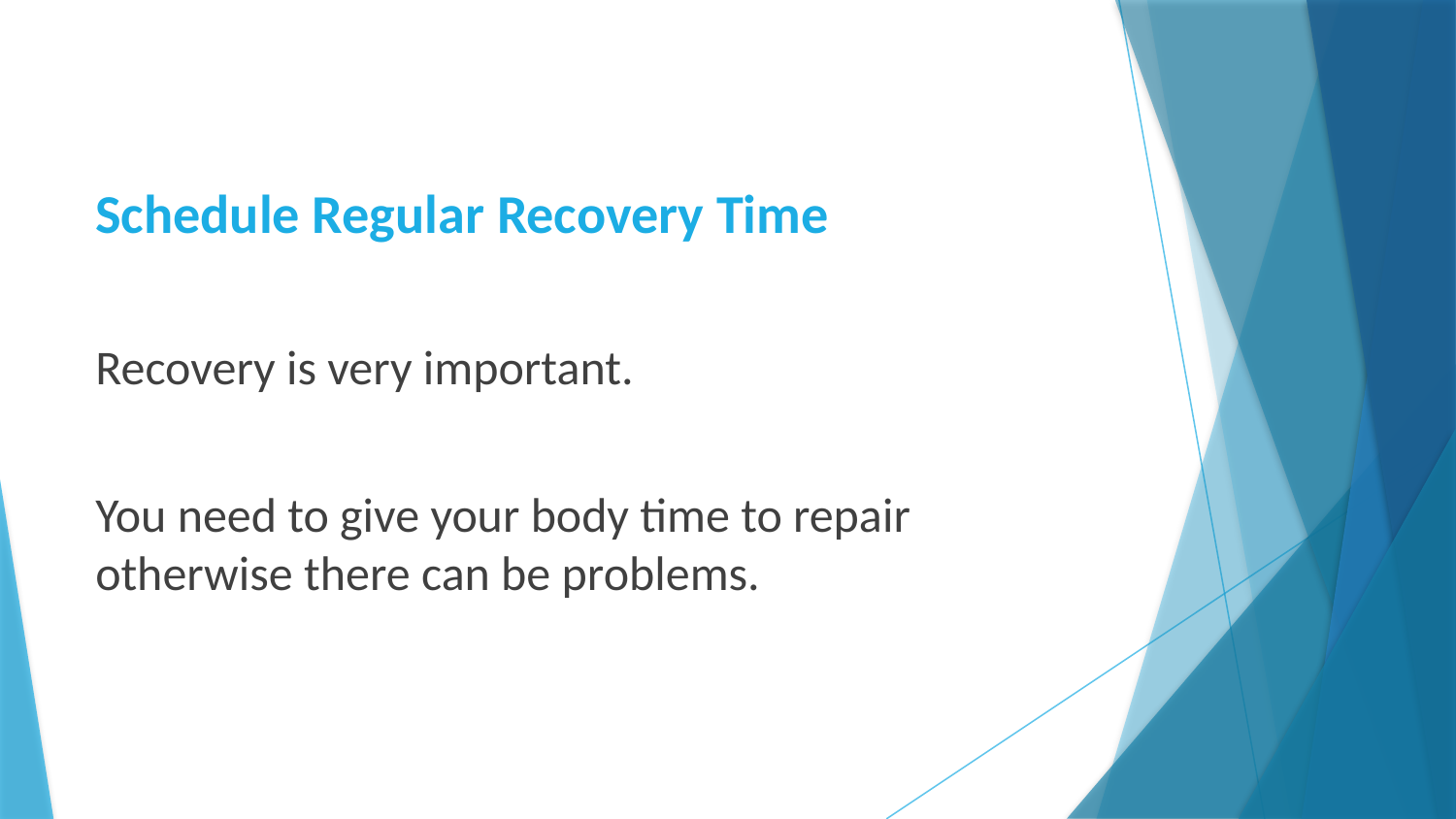

# Schedule Regular Recovery Time
Recovery is very important.

You need to give your body time to repair otherwise there can be problems.